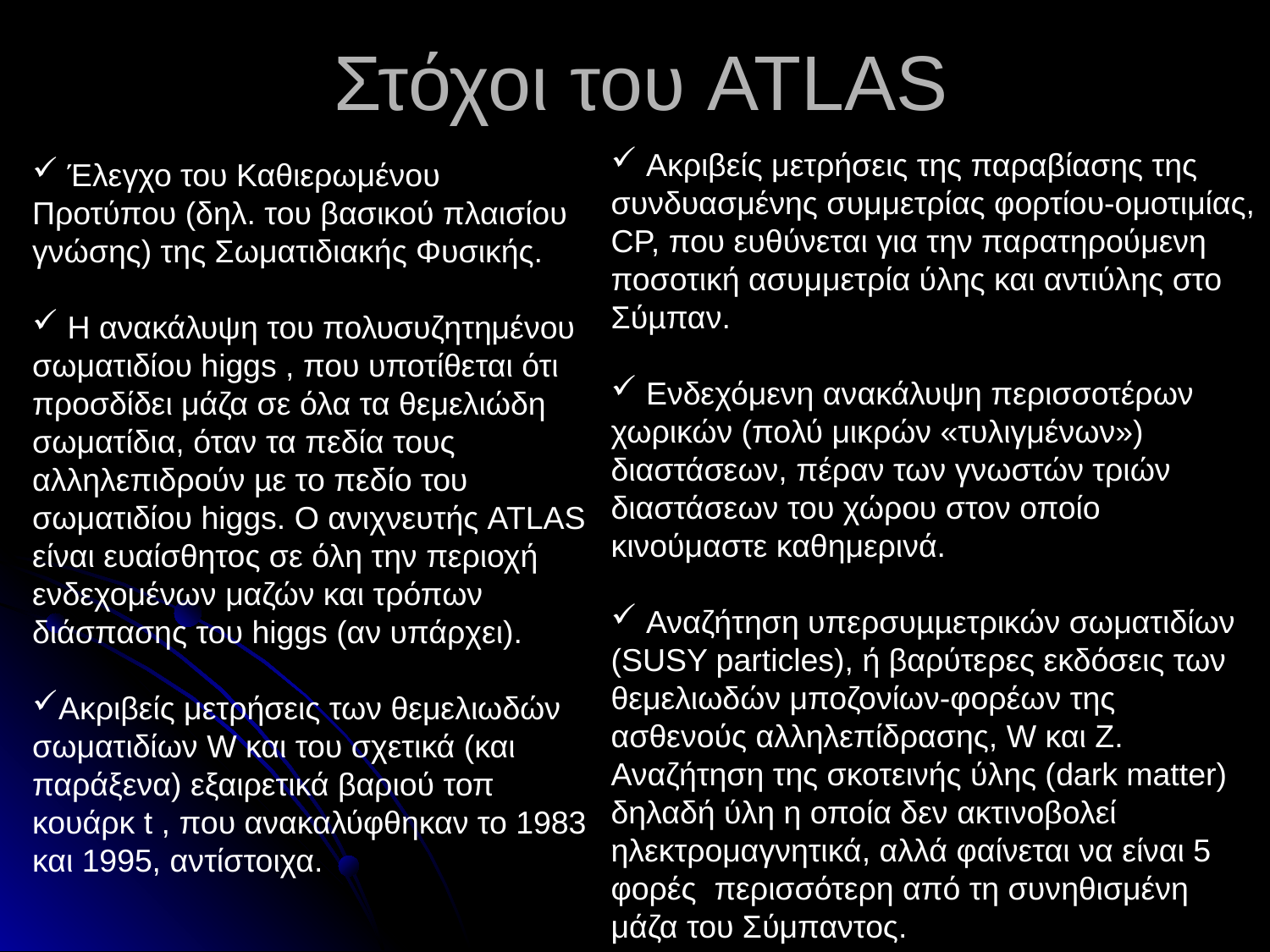

# Στόχοι του ATLAS
 Ακριβείς μετρήσεις της παραβίασης της συνδυασμένης συμμετρίας φορτίου-ομοτιμίας,
CP, που ευθύνεται για την παρατηρούμενη ποσοτική ασυμμετρία ύλης και αντιύλης στο
Σύµπαν.

 Ενδεχόμενη ανακάλυψη περισσοτέρων χωρικών (πολύ μικρών «τυλιγμένων») διαστάσεων, πέραν των γνωστών τριών διαστάσεων του χώρου στον οποίο κινούμαστε καθημερινά.

 Αναζήτηση υπερσυµµετρικών σωματιδίων (SUSY particles), ή βαρύτερες εκδόσεις των θεμελιωδών μποζονίων-φορέων της ασθενούς αλληλεπίδρασης, W και Z. Αναζήτηση της σκοτεινής ύλης (dark matter)  δηλαδή ύλη η οποία δεν ακτινοβολεί ηλεκτρομαγνητικά, αλλά φαίνεται να είναι 5 φορές  περισσότερη από τη συνηθισμένη μάζα του Σύμπαντος.

 Έλεγχο του Καθιερωμένου Προτύπου (δηλ. του βασικού πλαισίου γνώσης) της Σωματιδιακής Φυσικής.

 Η ανακάλυψη του πολυσυζητημένου σωματιδίου higgs , που υποτίθεται ότι προσδίδει μάζα σε όλα τα θεμελιώδη σωματίδια, όταν τα πεδία τους αλληλεπιδρούν µε το πεδίο του σωματιδίου higgs. Ο ανιχνευτής ATLAS είναι ευαίσθητος σε όλη την περιοχή ενδεχομένων μαζών και τρόπων διάσπασης του higgs (αν υπάρχει).

Ακριβείς μετρήσεις των θεμελιωδών σωματιδίων W και του σχετικά (και παράξενα) εξαιρετικά βαριού τοπ κουάρκ t , που ανακαλύφθηκαν το 1983 και 1995, αντίστοιχα.